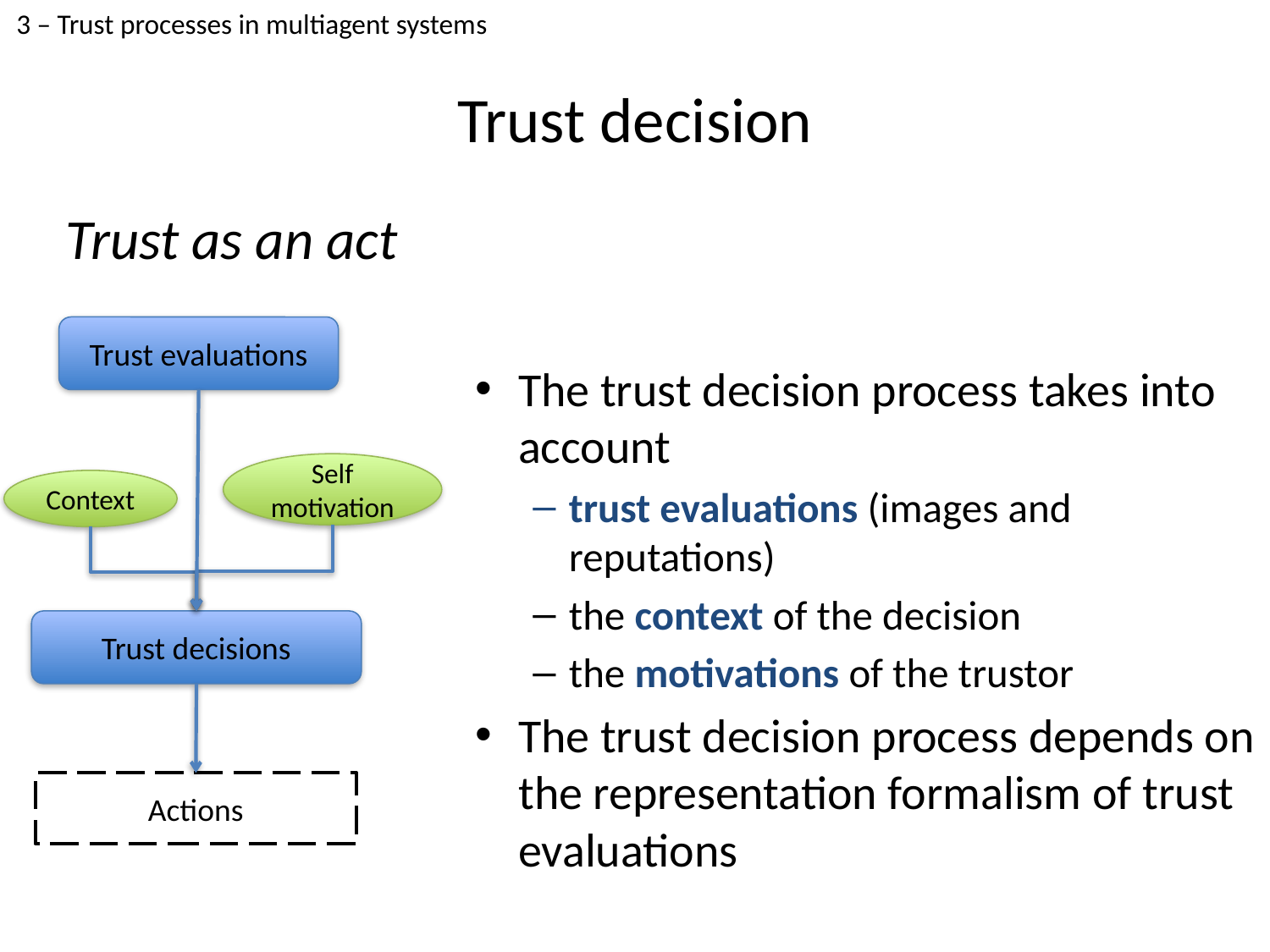

3 – Trust processes in multiagent systems
# Trust decision
Trust as an act
Trust evaluations
The trust decision process takes into account
trust evaluations (images and reputations)
the context of the decision
the motivations of the trustor
The trust decision process depends on the representation formalism of trust evaluations
Self motivation
Context
Trust decisions
Actions